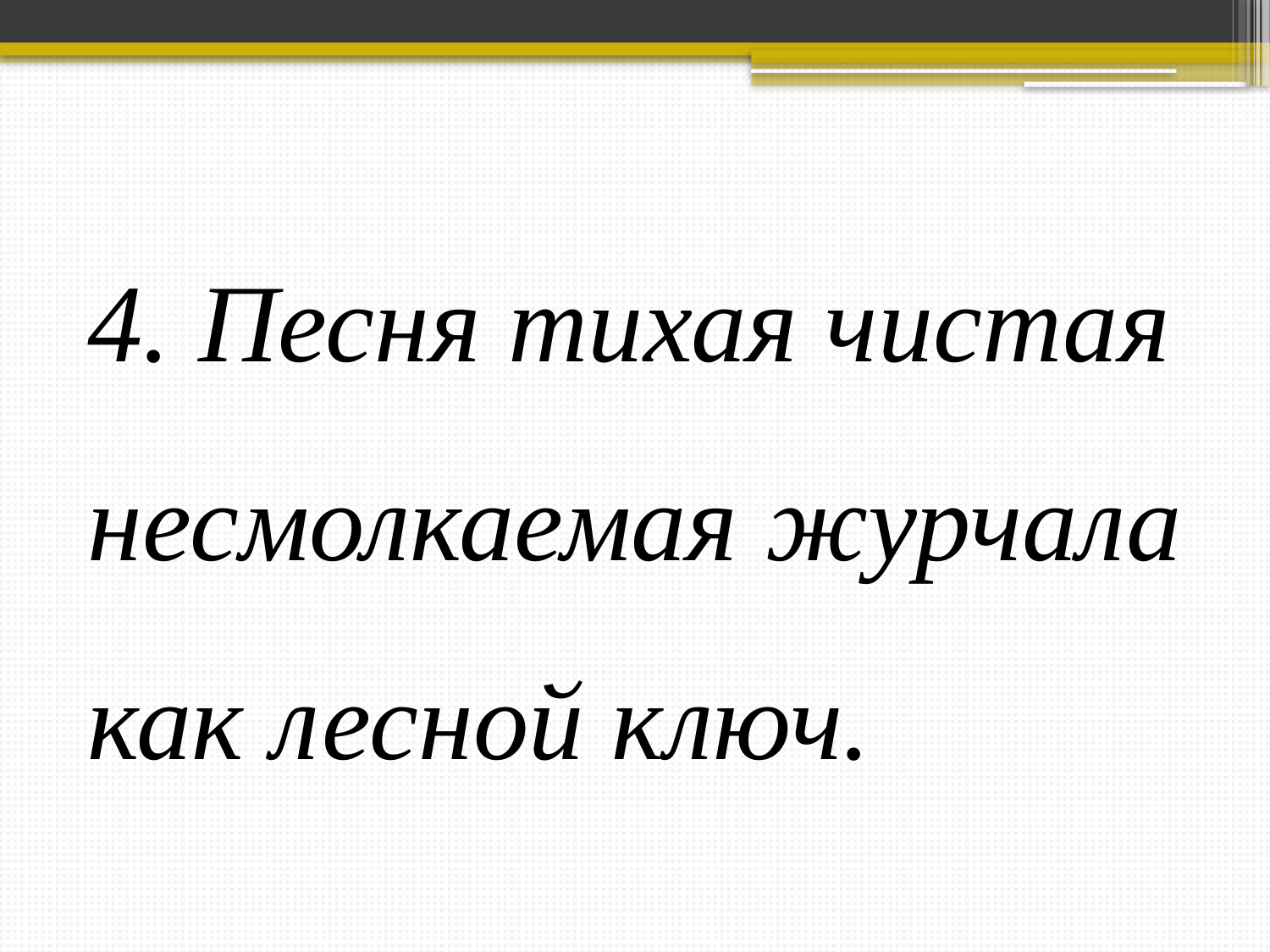

4. Песня тихая чистая несмолкаемая журчала как лесной ключ.